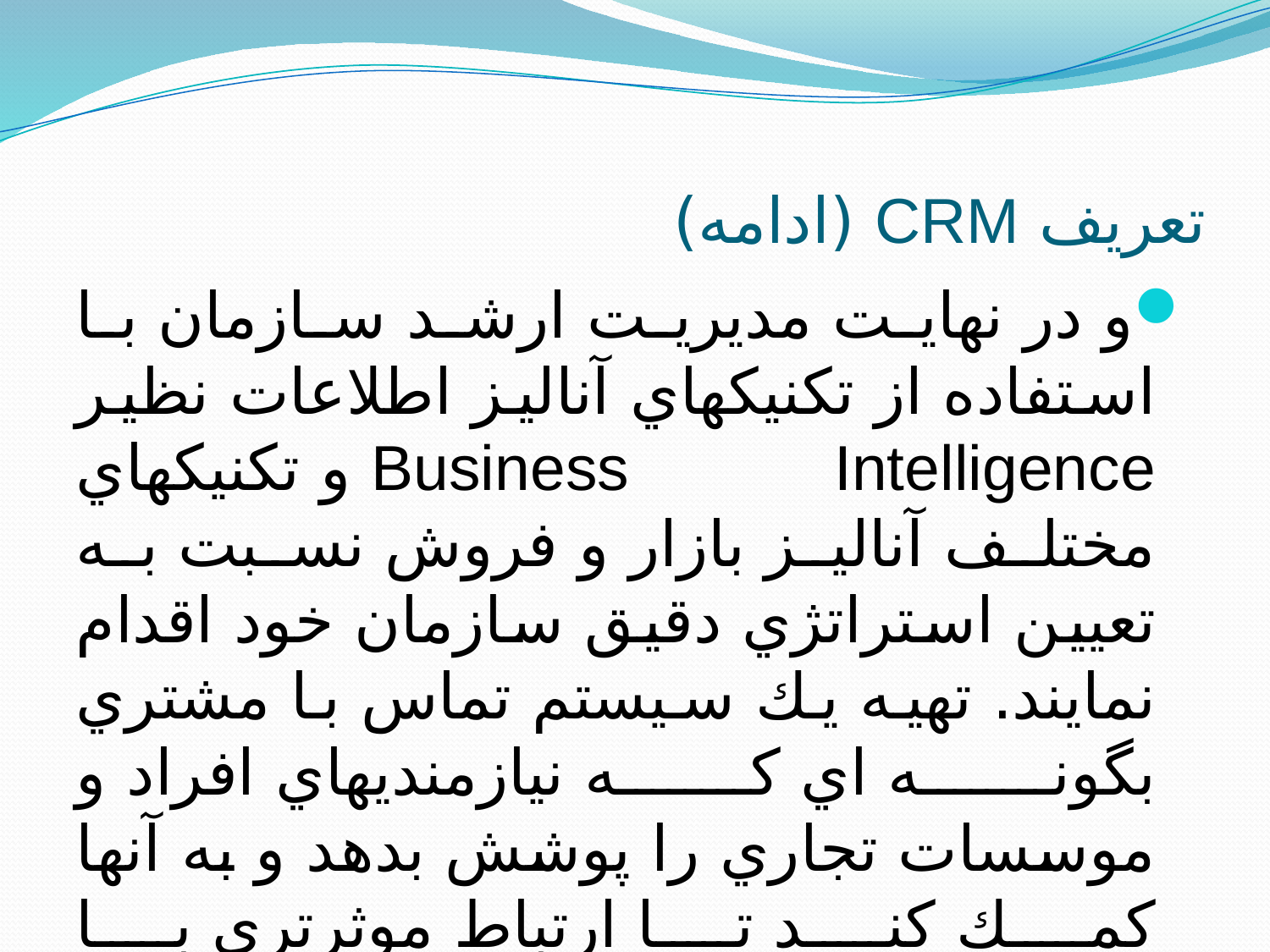

# تعریف CRM (ادامه)
و در نهايت مديريت ارشد سازمان با استفاده از تكنيكهاي آناليز اطلاعات نظير Business Intelligence و تكنيكهاي مختلف آناليز بازار و فروش نسبت به تعيين استراتژي دقيق سازمان خود اقدام نمايند. تهيه يك سيستم تماس با مشتري بگونه اي كه نيازمنديهاي افراد و موسسات تجاري را پوشش بدهد و به آنها كمك كند تا ارتباط موثرتري با مشتريانشان برقرار نمايند.